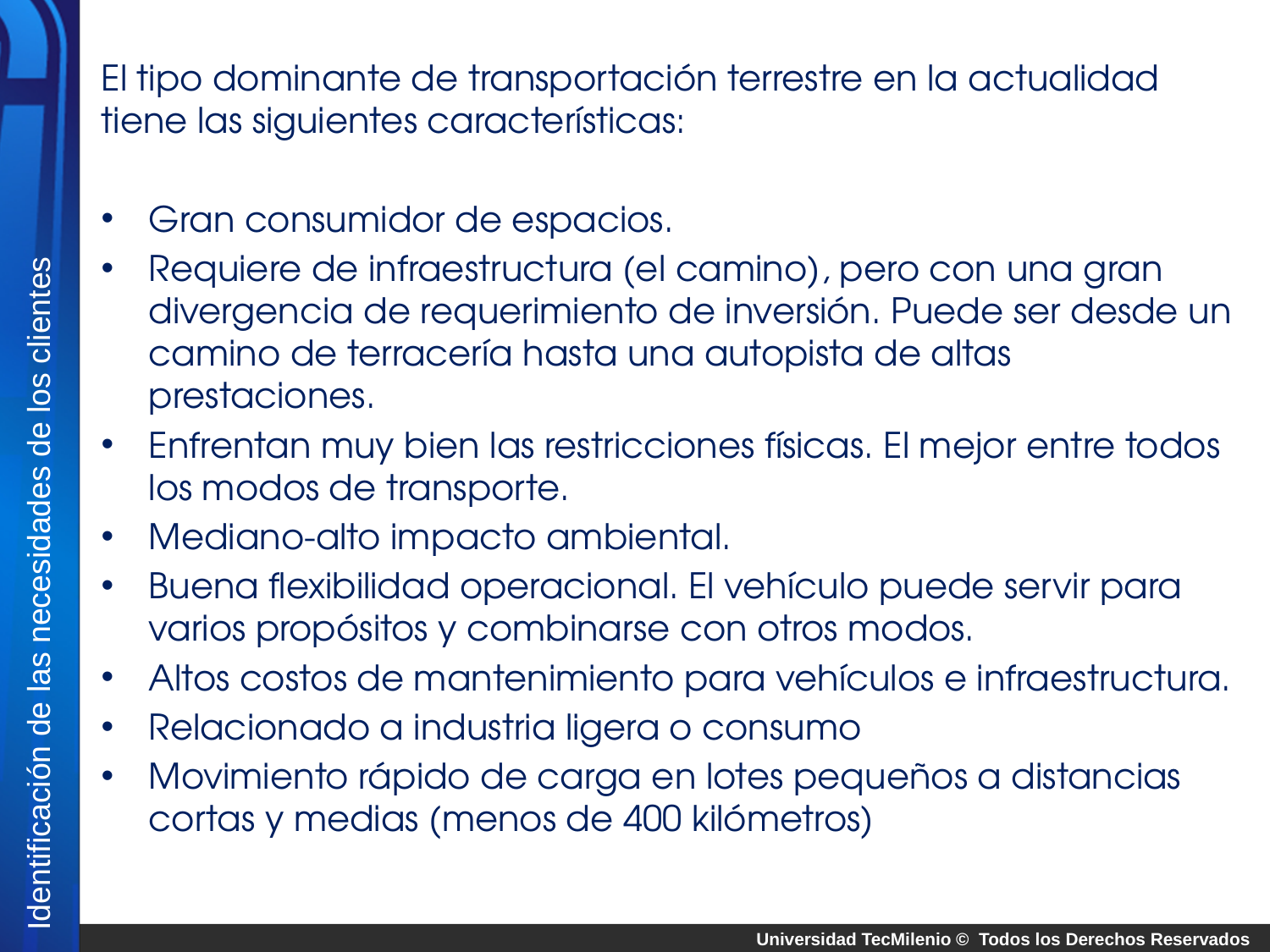

El tipo dominante de transportación terrestre en la actualidad tiene las siguientes características:

Gran consumidor de espacios.
Requiere de infraestructura (el camino), pero con una gran divergencia de requerimiento de inversión. Puede ser desde un camino de terracería hasta una autopista de altas prestaciones.
Enfrentan muy bien las restricciones físicas. El mejor entre todos los modos de transporte.
Mediano-alto impacto ambiental.
Buena flexibilidad operacional. El vehículo puede servir para varios propósitos y combinarse con otros modos.
Altos costos de mantenimiento para vehículos e infraestructura.
Relacionado a industria ligera o consumo
Movimiento rápido de carga en lotes pequeños a distancias cortas y medias (menos de 400 kilómetros)

Identificación de las necesidades de los clientes